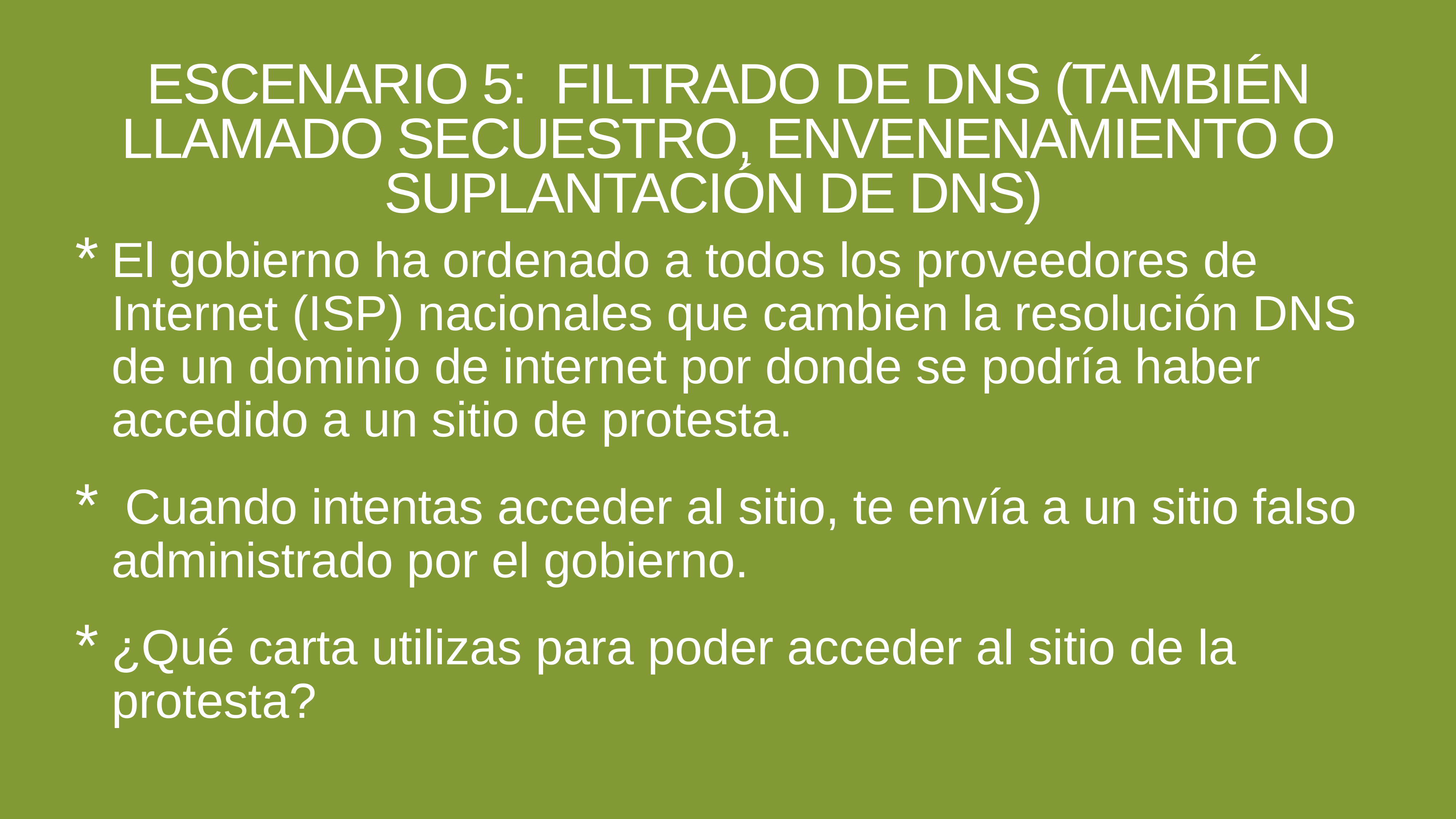

# eScenario 5:  FILTRADO DE DNS (TAMBIÉN LLAMADO SECUESTRO, ENVENENAMIENTO O SUPLANTACIÓN DE DNS)

El gobierno ha ordenado a todos los proveedores de Internet (ISP) nacionales que cambien la resolución DNS de un dominio de internet por donde se podría haber accedido a un sitio de protesta.
 Cuando intentas acceder al sitio, te envía a un sitio falso administrado por el gobierno.
¿Qué carta utilizas para poder acceder al sitio de la protesta?